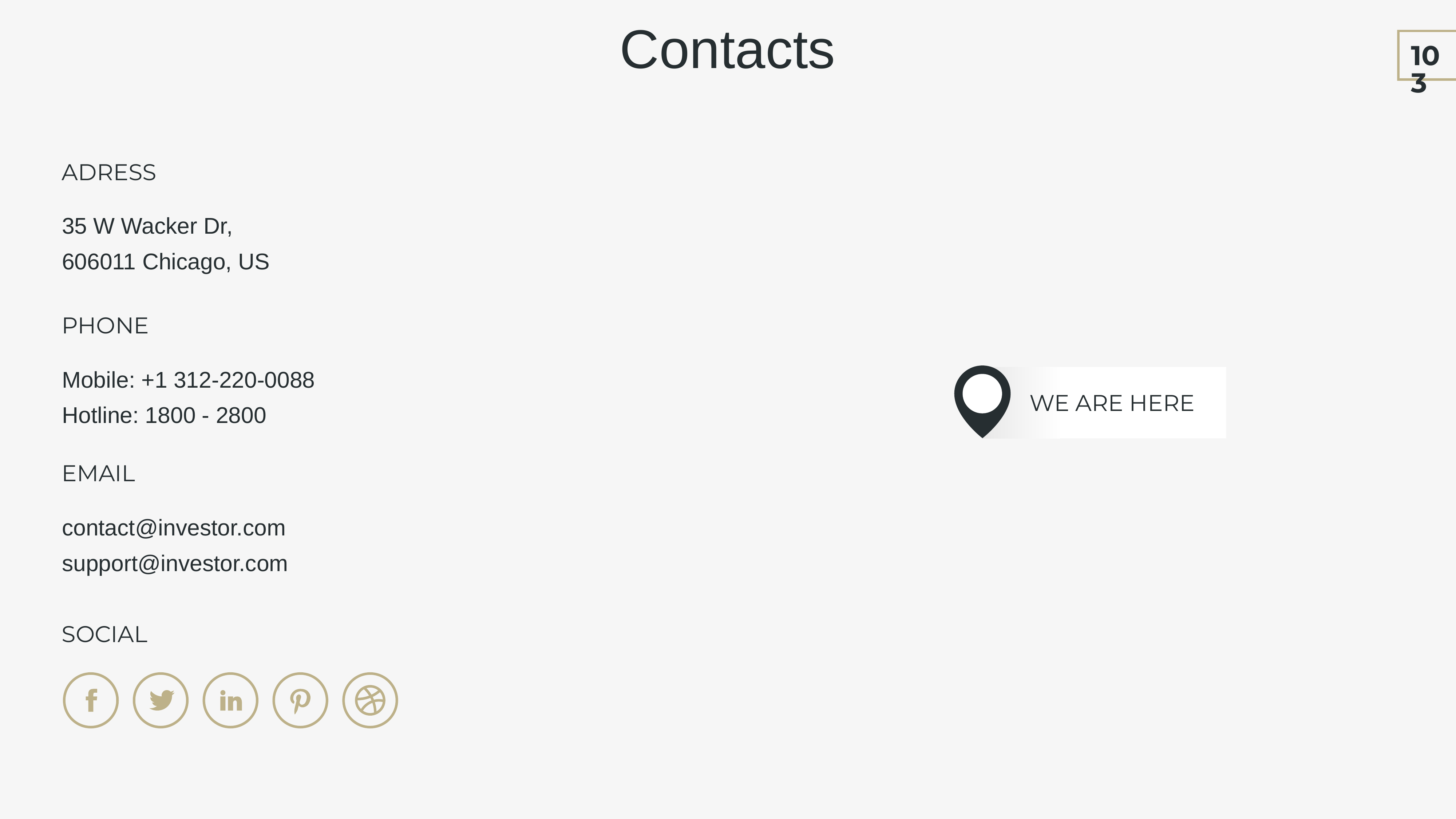

Contacts
103

adress

35 W Wacker Dr,
606011 Chicago, US
phone
Mobile: +1 312-220-0088
Hotline: 1800 - 2800

we are here
email
contact@investor.com
support@investor.com
social